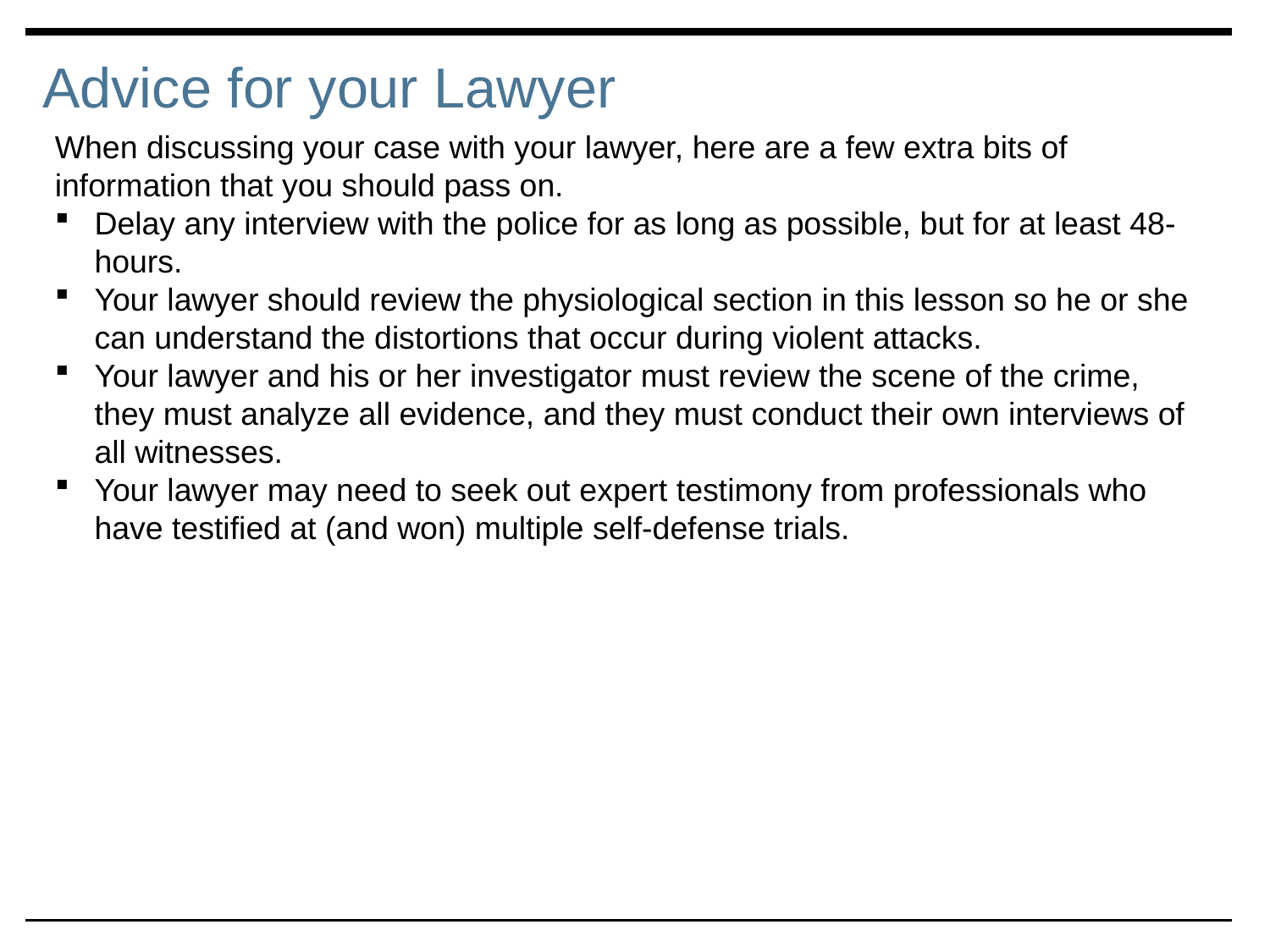

# Advice for your Lawyer
When discussing your case with your lawyer, here are a few extra bits of information that you should pass on.
Delay any interview with the police for as long as possible, but for at least 48-hours.
Your lawyer should review the physiological section in this lesson so he or she can understand the distortions that occur during violent attacks.
Your lawyer and his or her investigator must review the scene of the crime, they must analyze all evidence, and they must conduct their own interviews of all witnesses.
Your lawyer may need to seek out expert testimony from professionals who have testified at (and won) multiple self-defense trials.